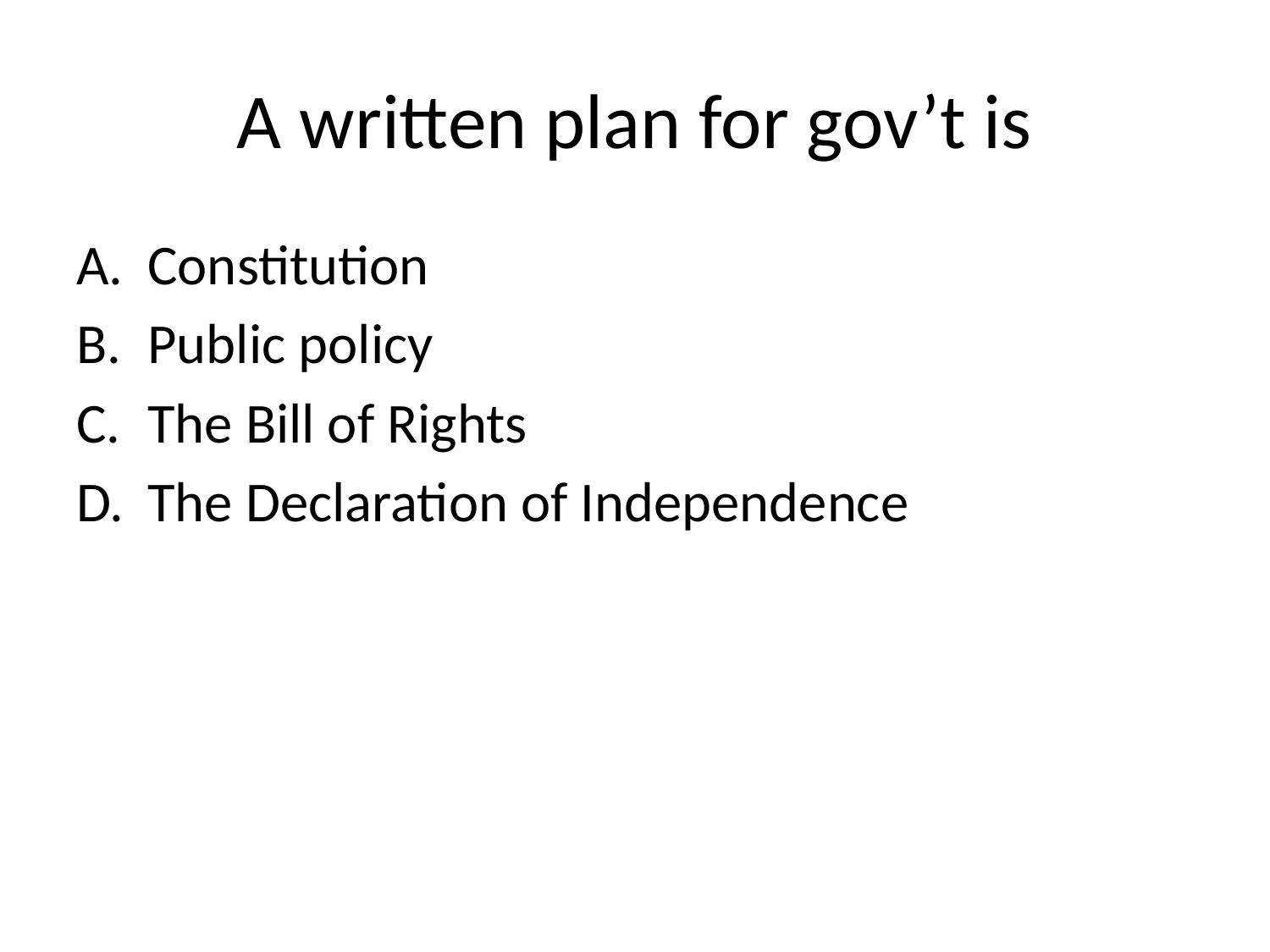

# A written plan for gov’t is
Constitution
Public policy
The Bill of Rights
The Declaration of Independence